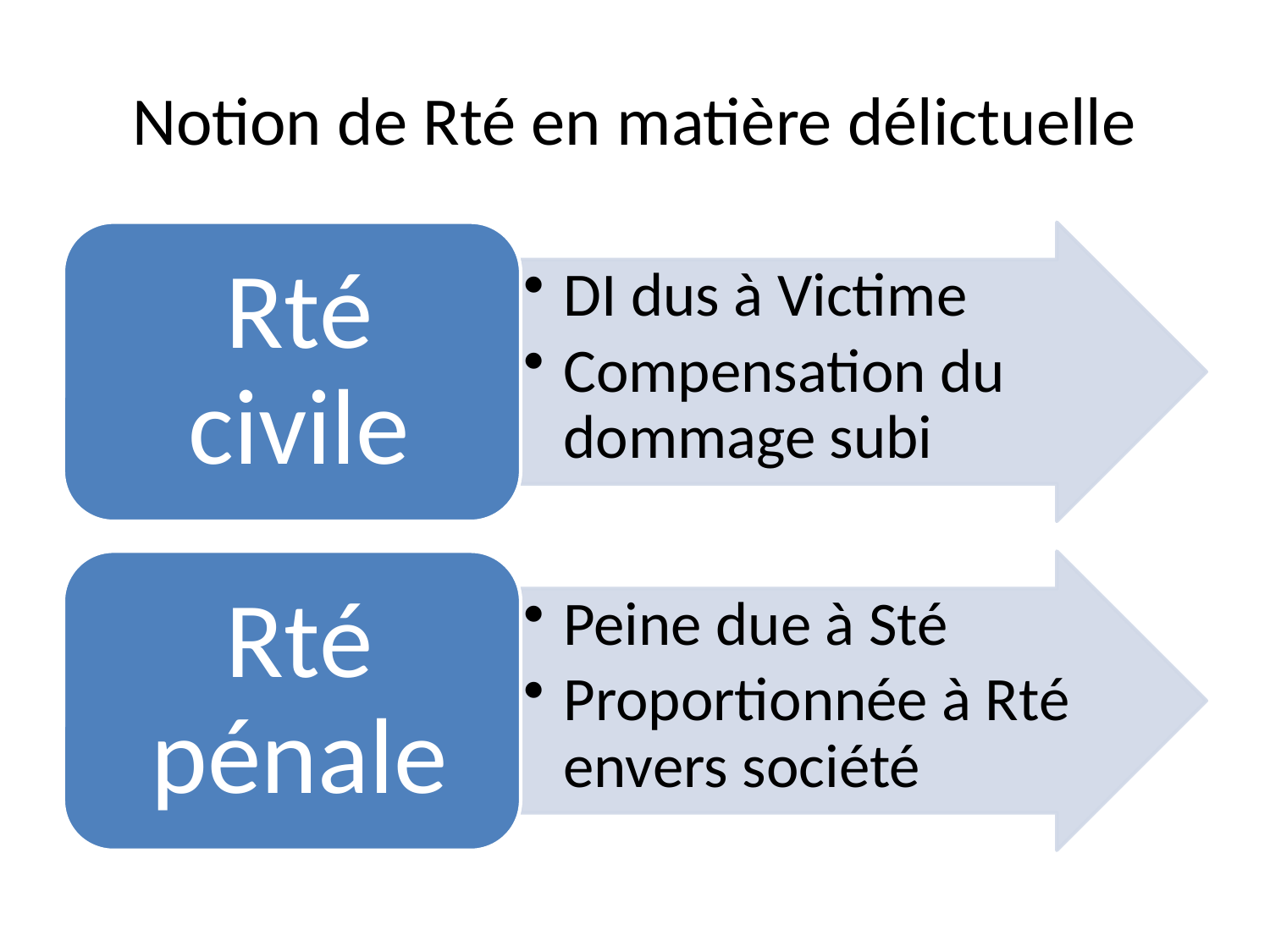

# Notion de Rté en matière délictuelle
DI dus à Victime
Compensation du dommage subi
Rté civile
Peine due à Sté
Proportionnée à Rté envers société
Rté pénale